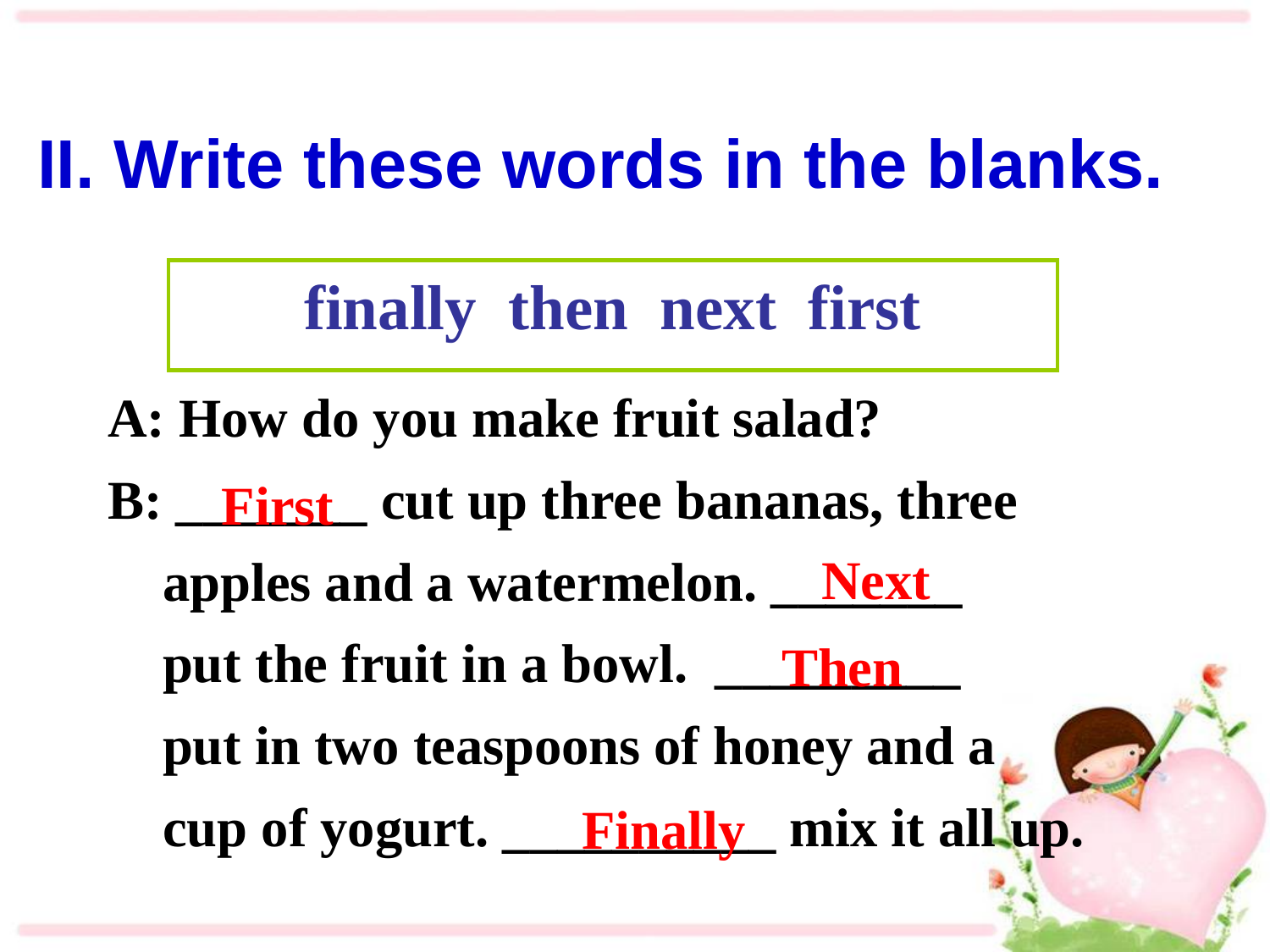

II. Write these words in the blanks.
finally  then  next  first
A: How do you make fruit salad?
B: _______ cut up three bananas, three
    apples and a watermelon. _______
    put the fruit in a bowl.  _________
    put in two teaspoons of honey and a
    cup of yogurt. __________ mix it all up.
First
Next
Then
Finally